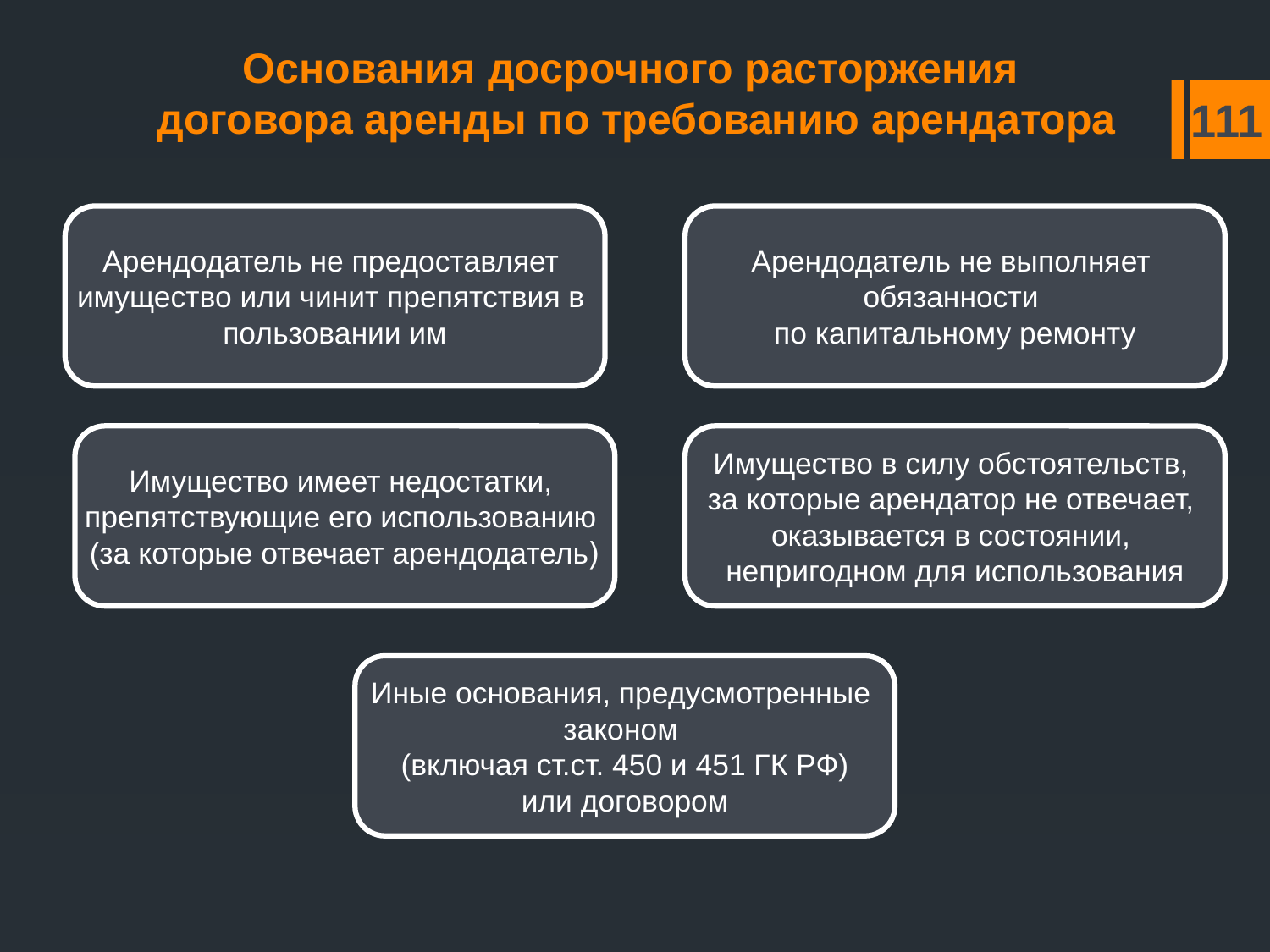

# Основания досрочного расторжения договора аренды по требованию арендатора
111
Арендодатель не предоставляет
имущество или чинит препятствия в
пользовании им
Арендодатель не выполняет
обязанности
по капитальному ремонту
Имущество имеет недостатки,
препятствующие его использованию
(за которые отвечает арендодатель)
Имущество в силу обстоятельств,
за которые арендатор не отвечает,
оказывается в состоянии,
непригодном для использования
Иные основания, предусмотренные
законом
(включая ст.ст. 450 и 451 ГК РФ)
или договором